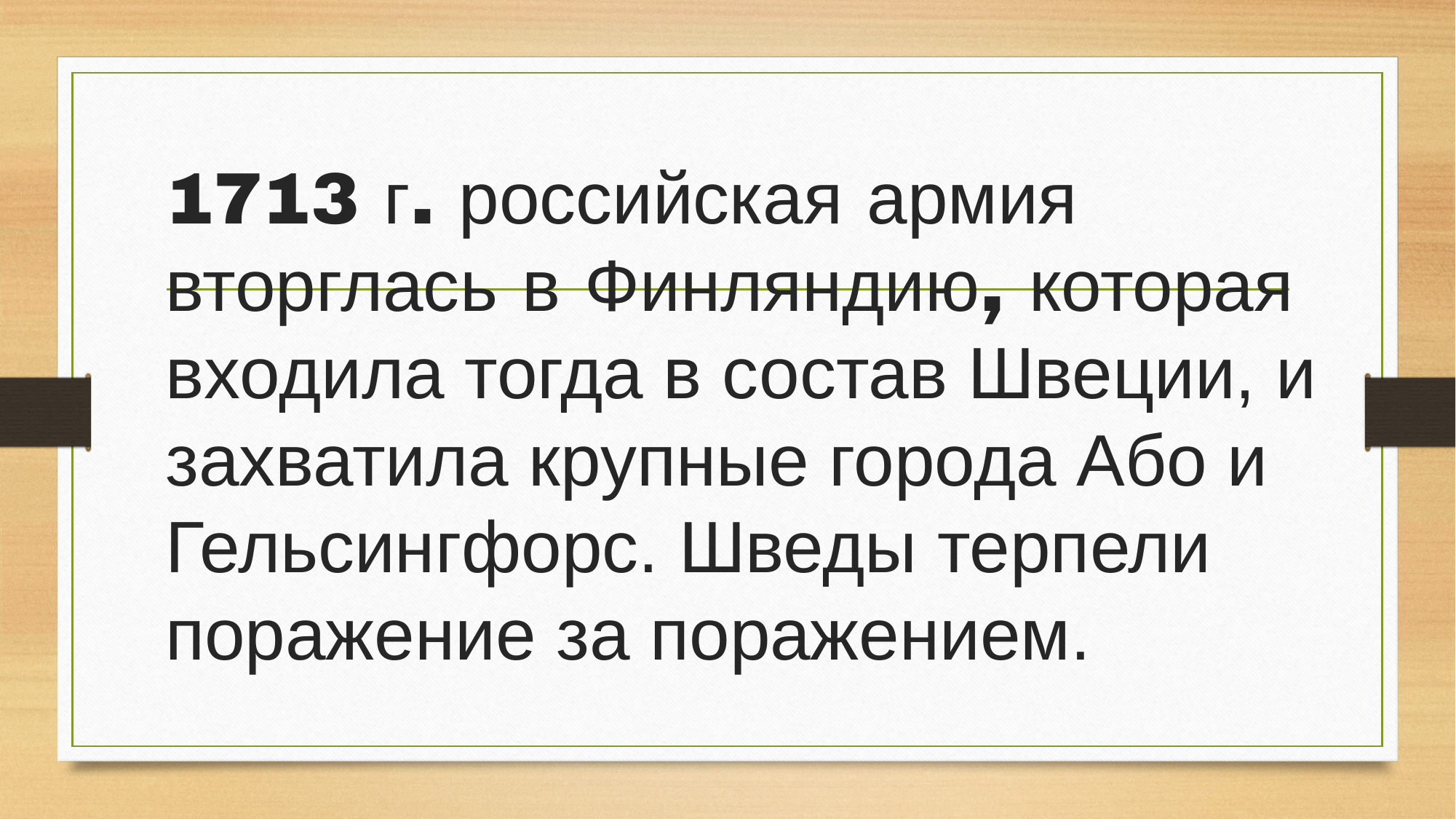

# 1713 г. российская армия вторглась в Финляндию, которая входила тогда в состав Швеции, и захватила крупные города Або и Гельсингфорс. Шведы терпели поражение за поражением.